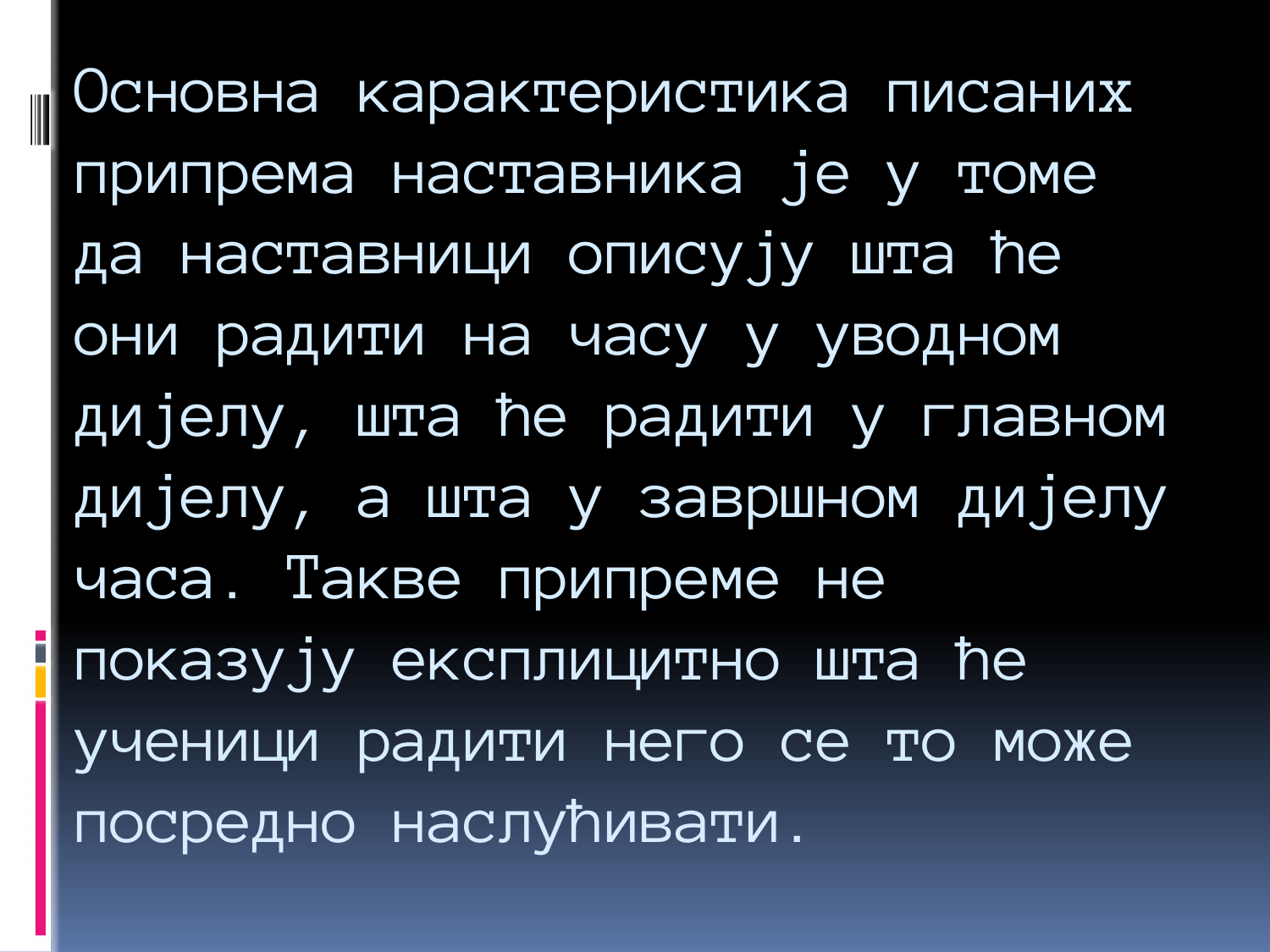

# Основна карактеристика писаних припрема наставника је у томе да наставници описују шта ће они радити на часу у уводном дијелу, шта ће радити у главном дијелу, а шта у завршном дијелу часа. Такве припреме не показују експлицитно шта ће ученици радити него се то може посредно наслућивати.